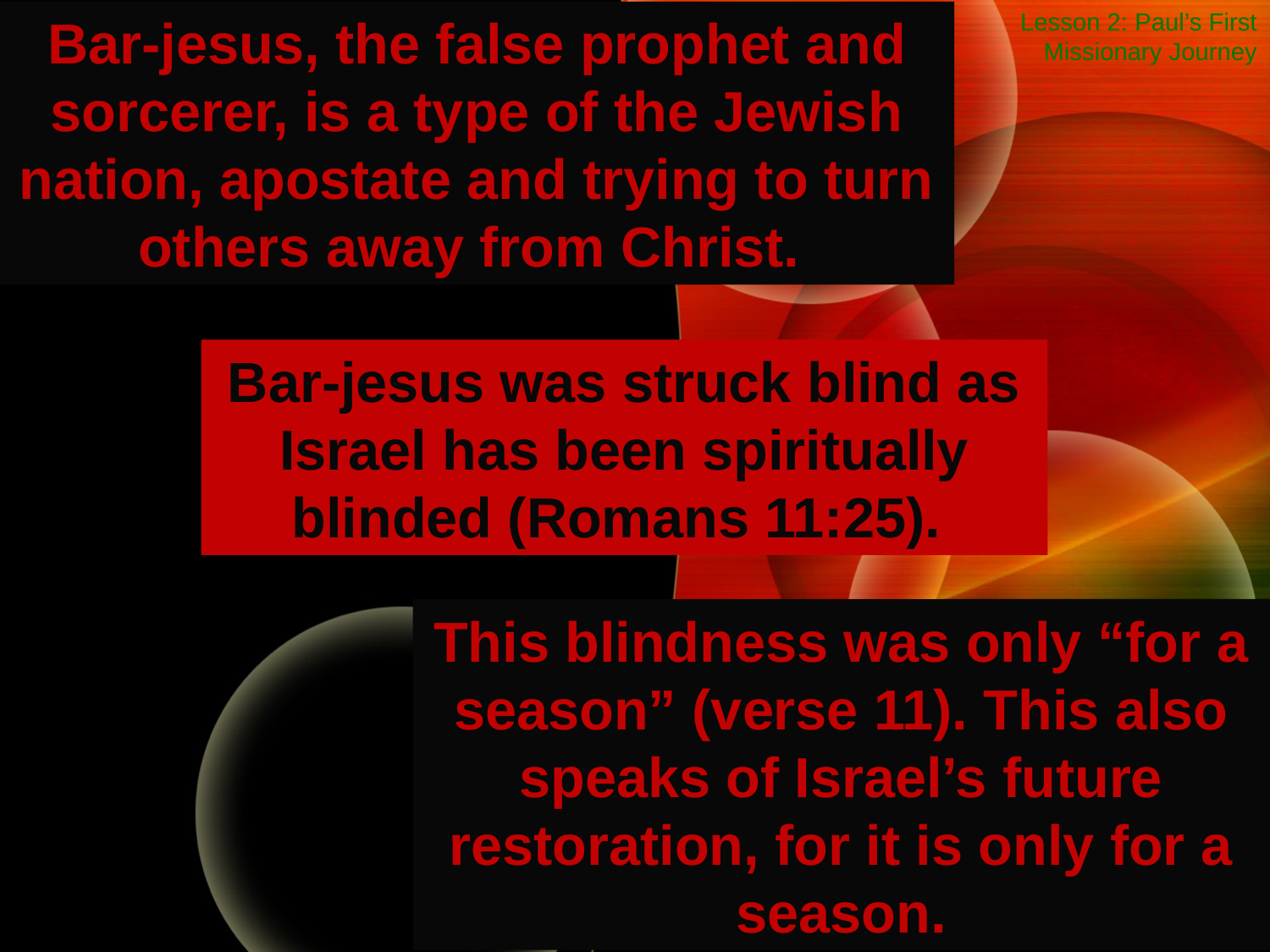

Bar-jesus, the false prophet and sorcerer, is a type of the Jewish nation, apostate and trying to turn others away from Christ.
Lesson 2: Paul’s First Missionary Journey
Bar-jesus was struck blind as Israel has been spiritually blinded (Romans 11:25).
This blindness was only “for a season” (verse 11). This also speaks of Israel’s future restoration, for it is only for a season.